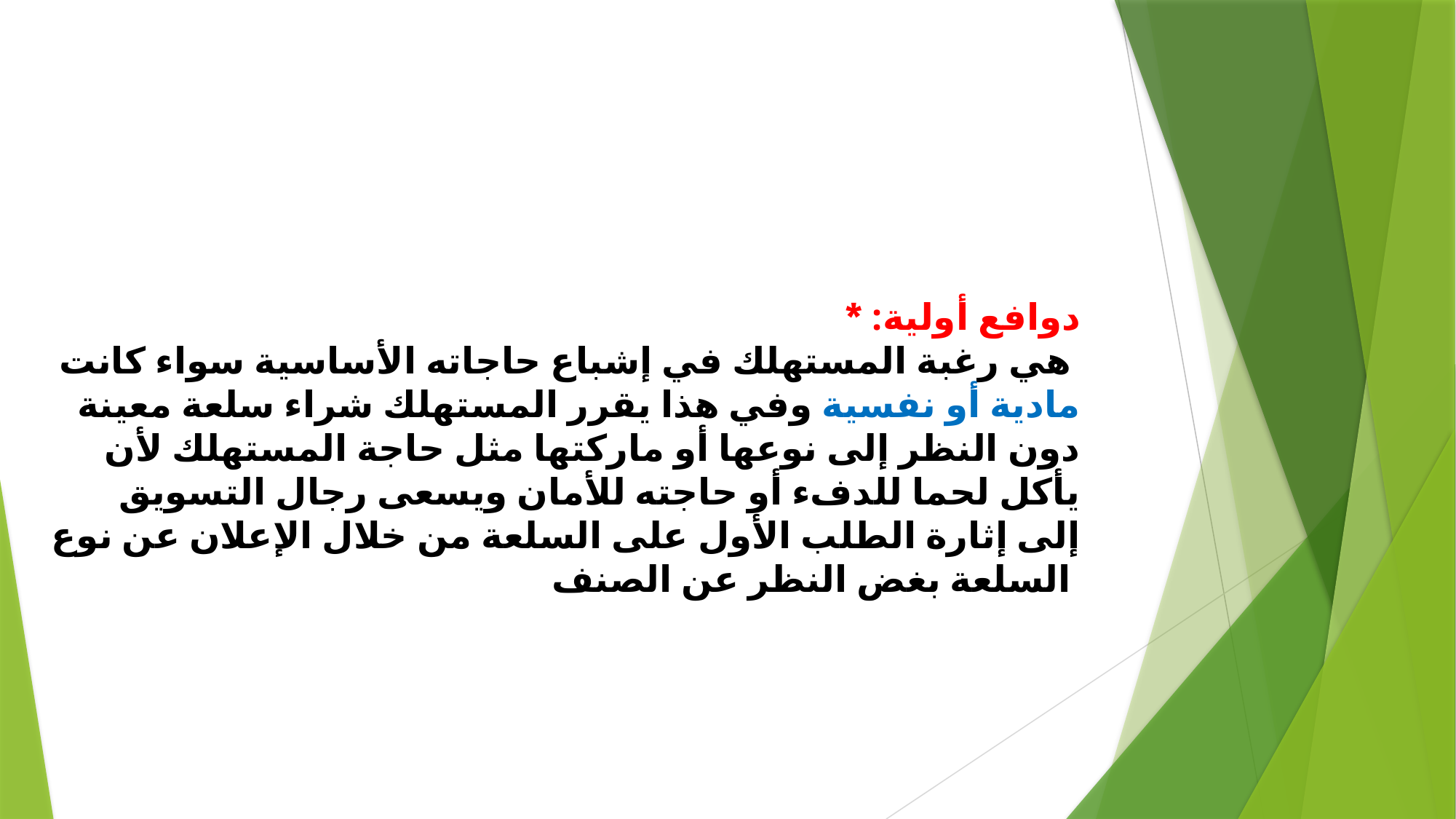

* دوافع أولية:
 هي رغبة المستهلك في إشباع حاجاته الأساسية سواء كانت مادية أو نفسية وفي هذا يقرر المستهلك شراء سلعة معينة دون النظر إلى نوعها أو ماركتها مثل حاجة المستهلك لأن يأكل لحما للدفء أو حاجته للأمان ويسعى رجال التسويق إلى إثارة الطلب الأول على السلعة من خلال الإعلان عن نوع السلعة بغض النظر عن الصنف